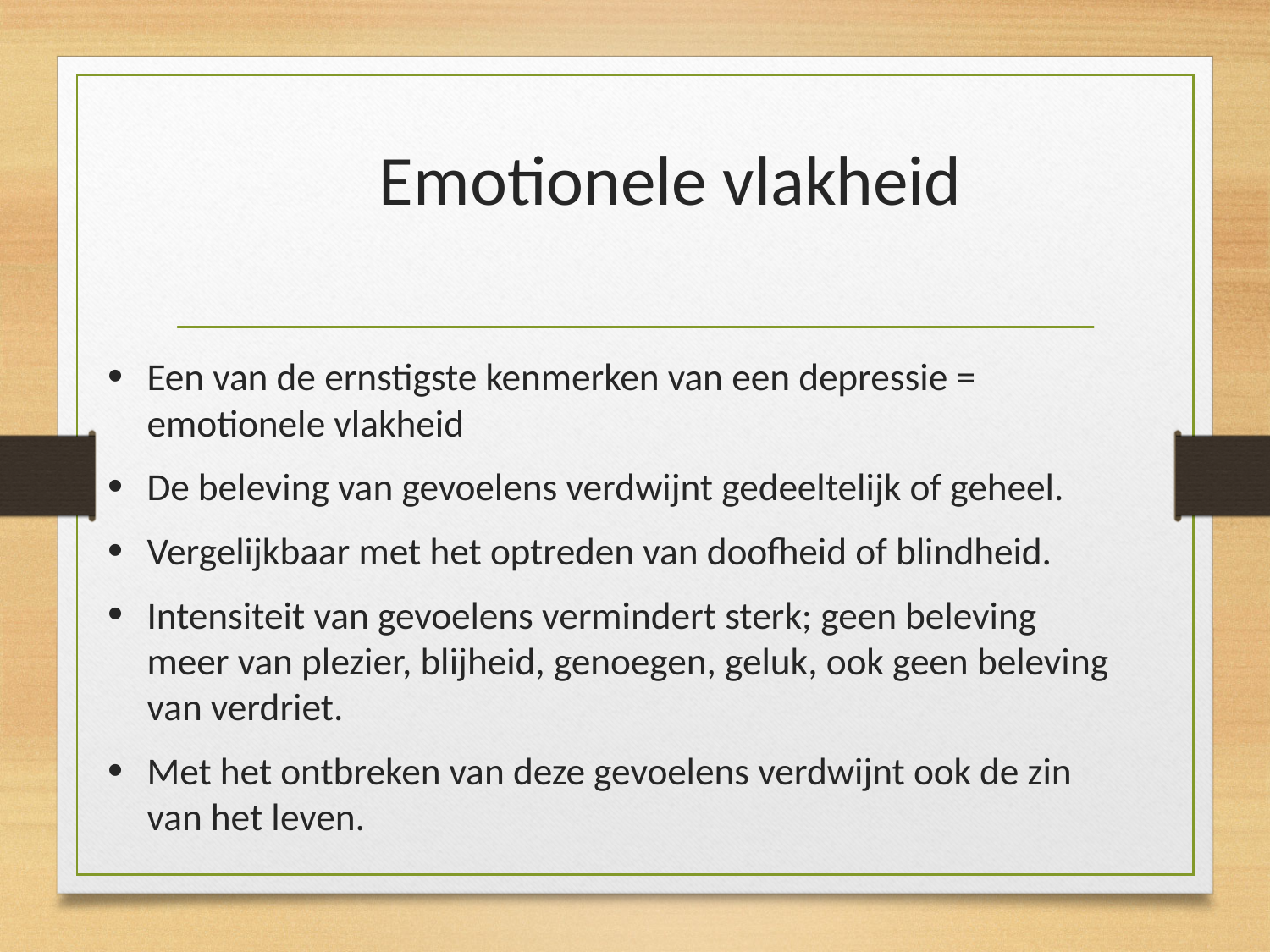

# Emotionele vlakheid
Een van de ernstigste kenmerken van een depressie = emotionele vlakheid
De beleving van gevoelens verdwijnt gedeeltelijk of geheel.
Vergelijkbaar met het optreden van doofheid of blindheid.
Intensiteit van gevoelens vermindert sterk; geen beleving
meer van plezier, blijheid, genoegen, geluk, ook geen beleving van verdriet.
Met het ontbreken van deze gevoelens verdwijnt ook de zin van het leven.